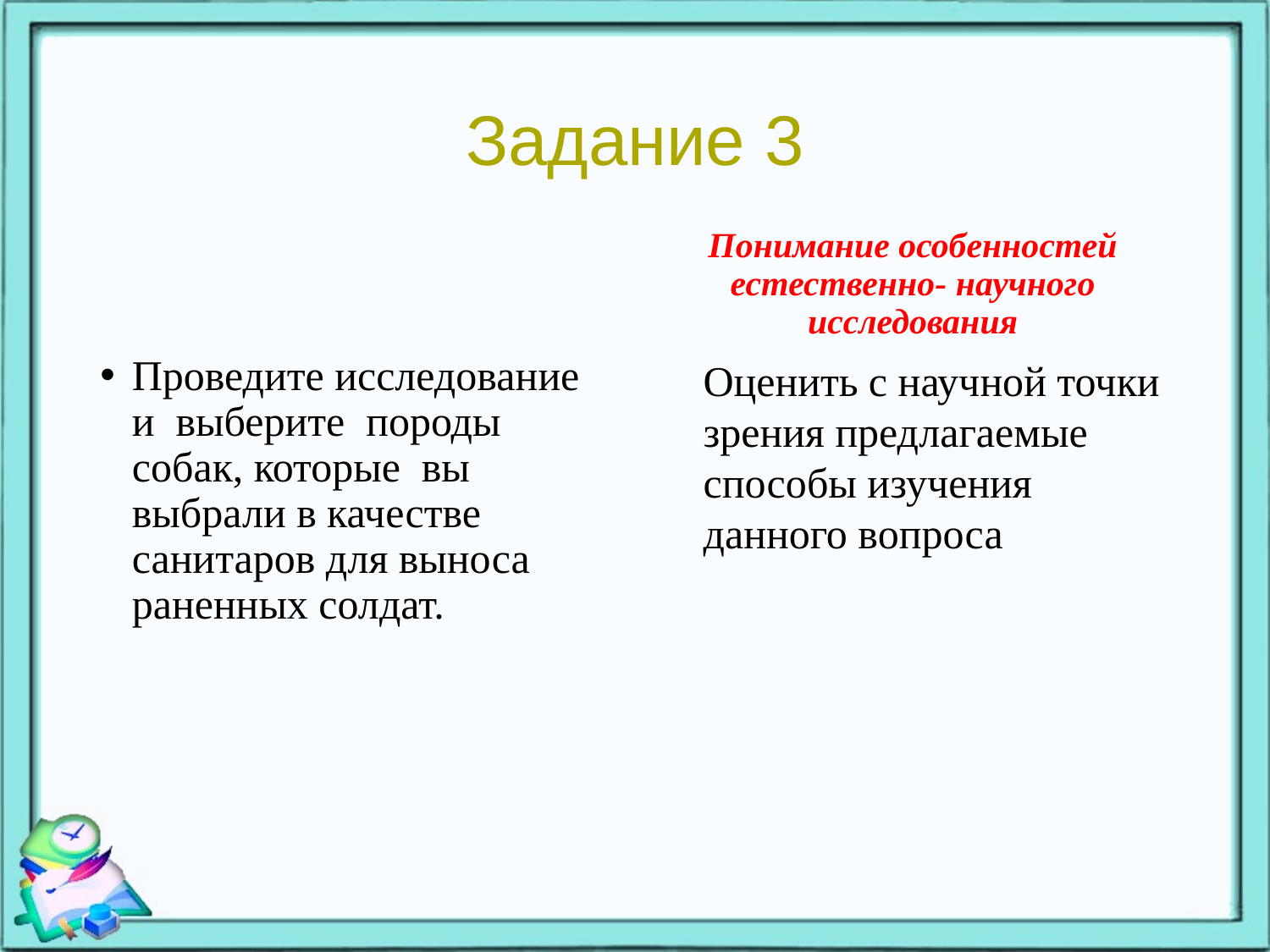

# Задание 3
Понимание особенностей естественно- научного исследования
Проведите исследование и  выберите  породы  собак, которые  вы выбрали в качестве санитаров для выноса раненных солдат.
	Оценить с научной точки зрения предлагаемые способы изучения данного вопроса